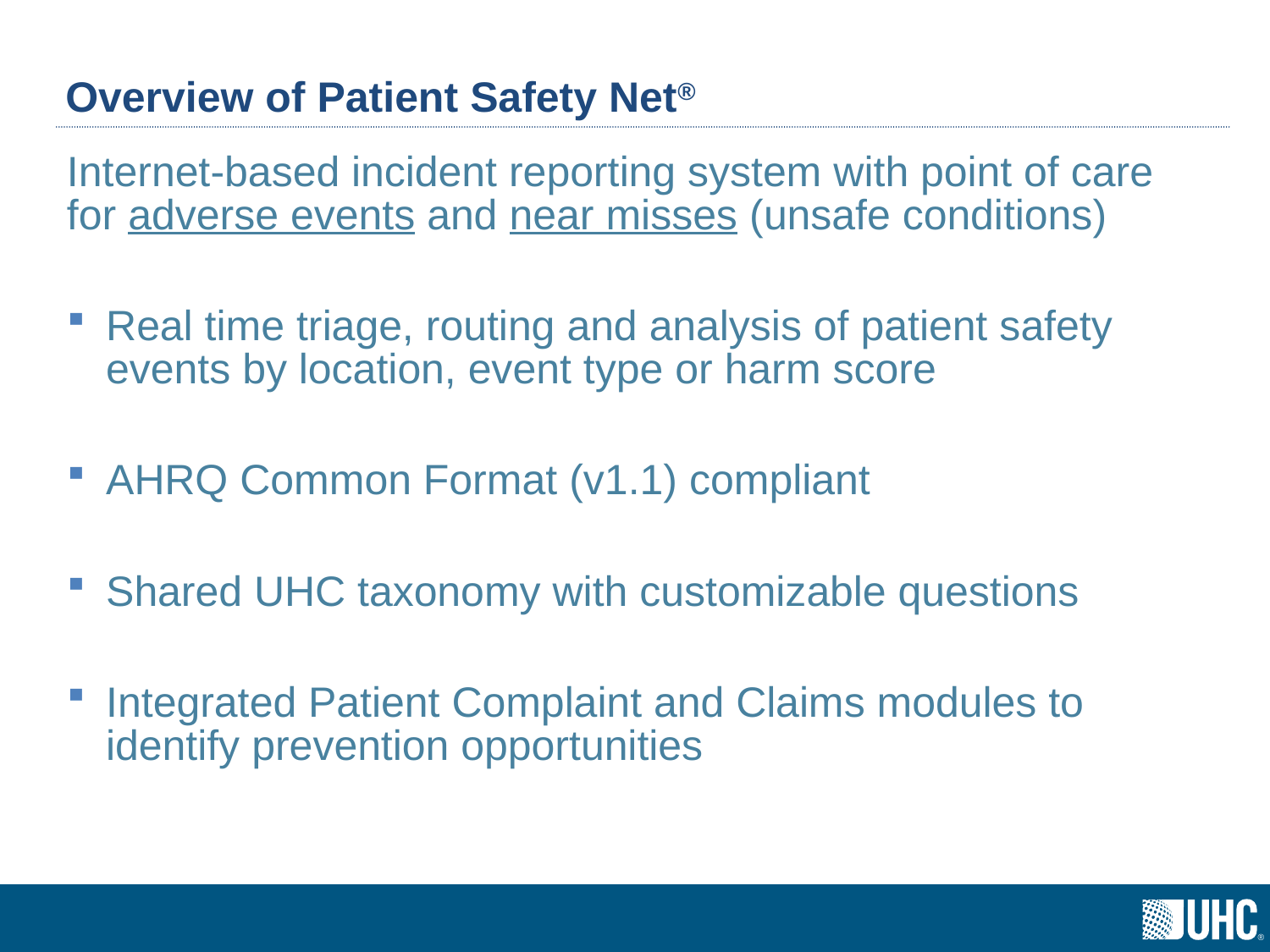

# Overview of Patient Safety Net®
Internet-based incident reporting system with point of care for adverse events and near misses (unsafe conditions)

Real time triage, routing and analysis of patient safety events by location, event type or harm score

AHRQ Common Format (v1.1) compliant

Shared UHC taxonomy with customizable questions

Integrated Patient Complaint and Claims modules to identify prevention opportunities